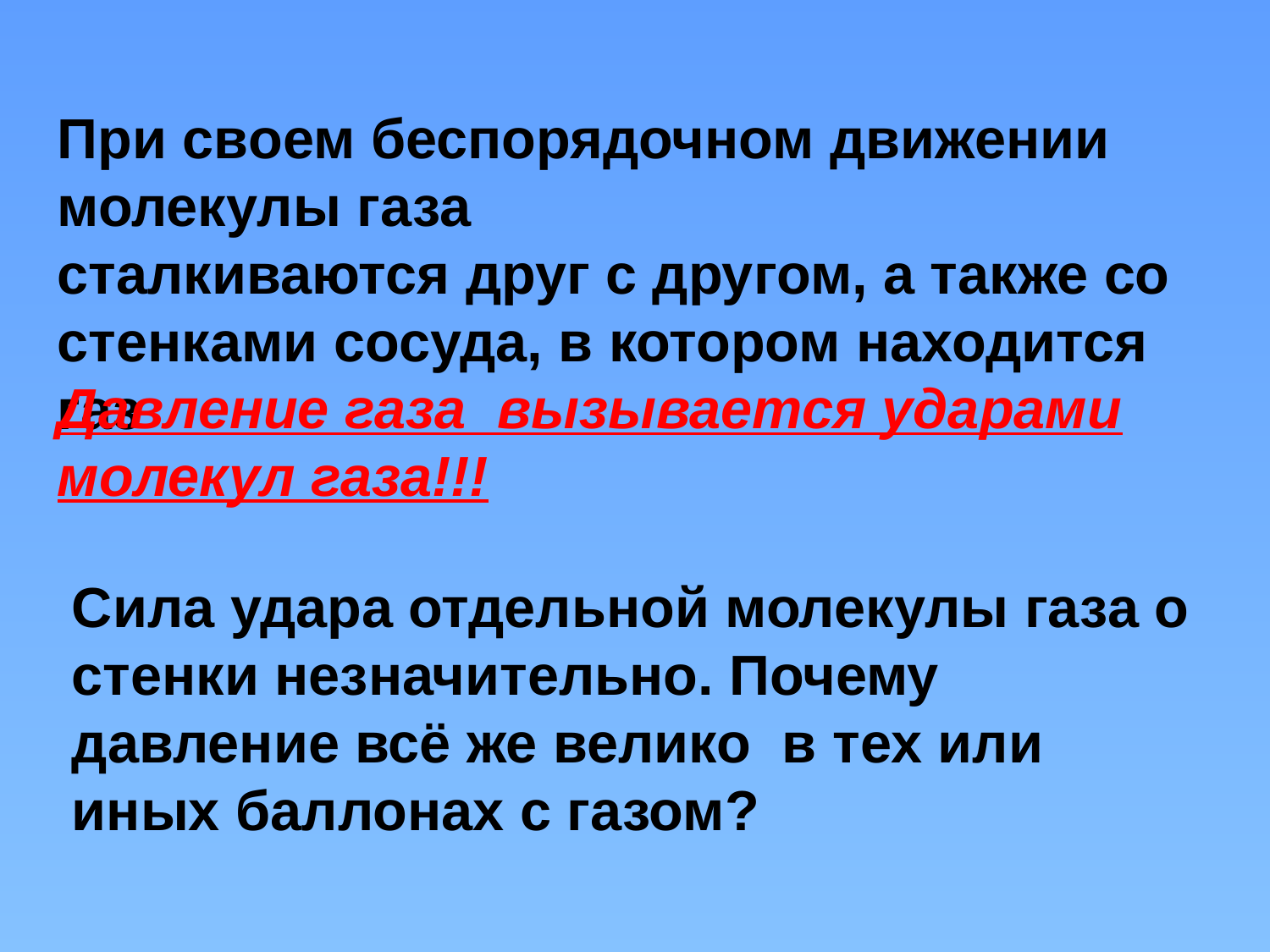

При своем беспорядочном движении молекулы газа
сталкиваются друг с другом, а также со стенками сосуда, в котором находится газ
Давление газа  вызывается ударами молекул газа!!!
Сила удара отдельной молекулы газа о стенки незначительно. Почему давление всё же велико  в тех или иных баллонах с газом?